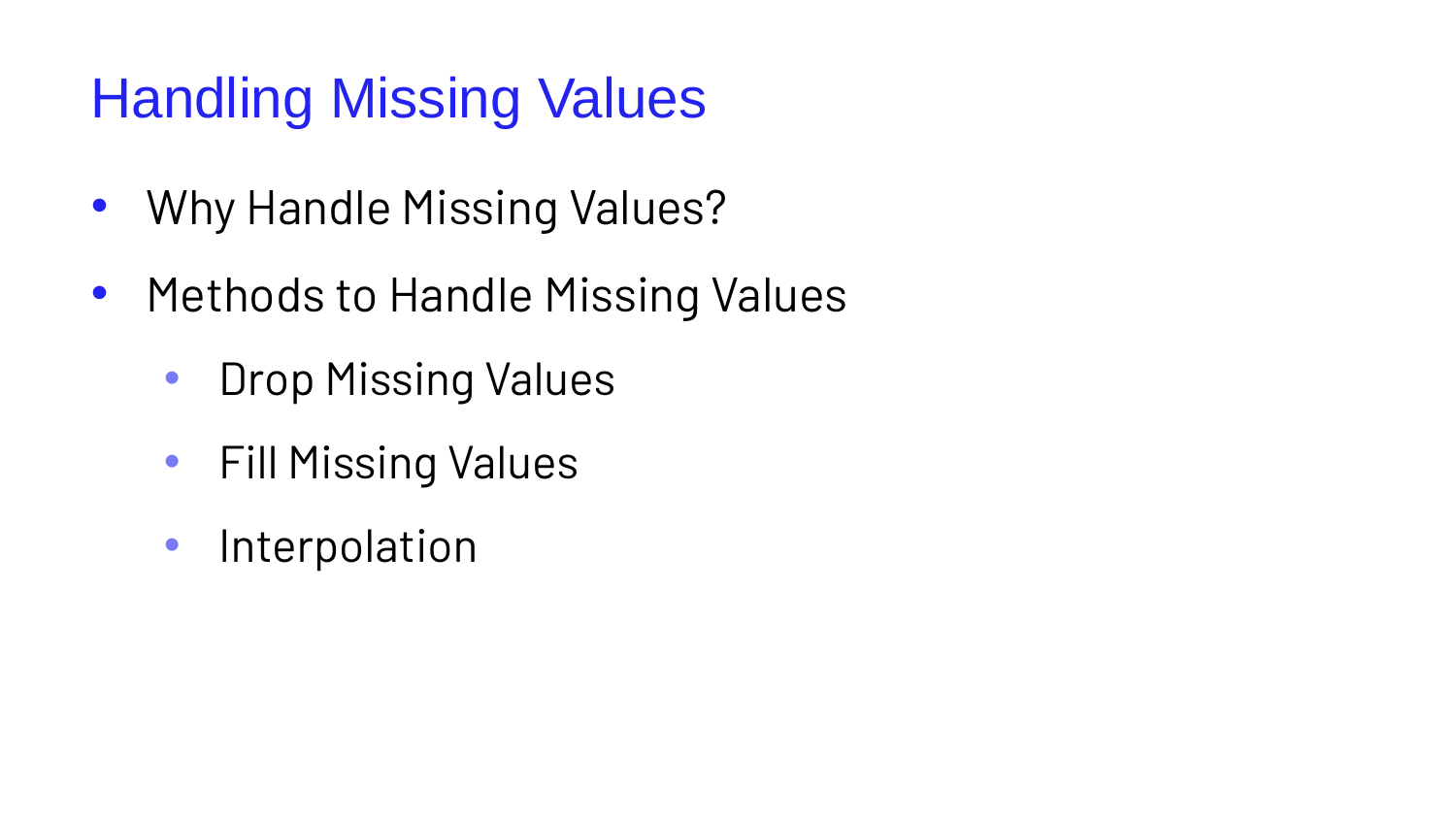

Handling Missing Values
Why Handle Missing Values?
Methods to Handle Missing Values
Drop Missing Values
Fill Missing Values
Interpolation